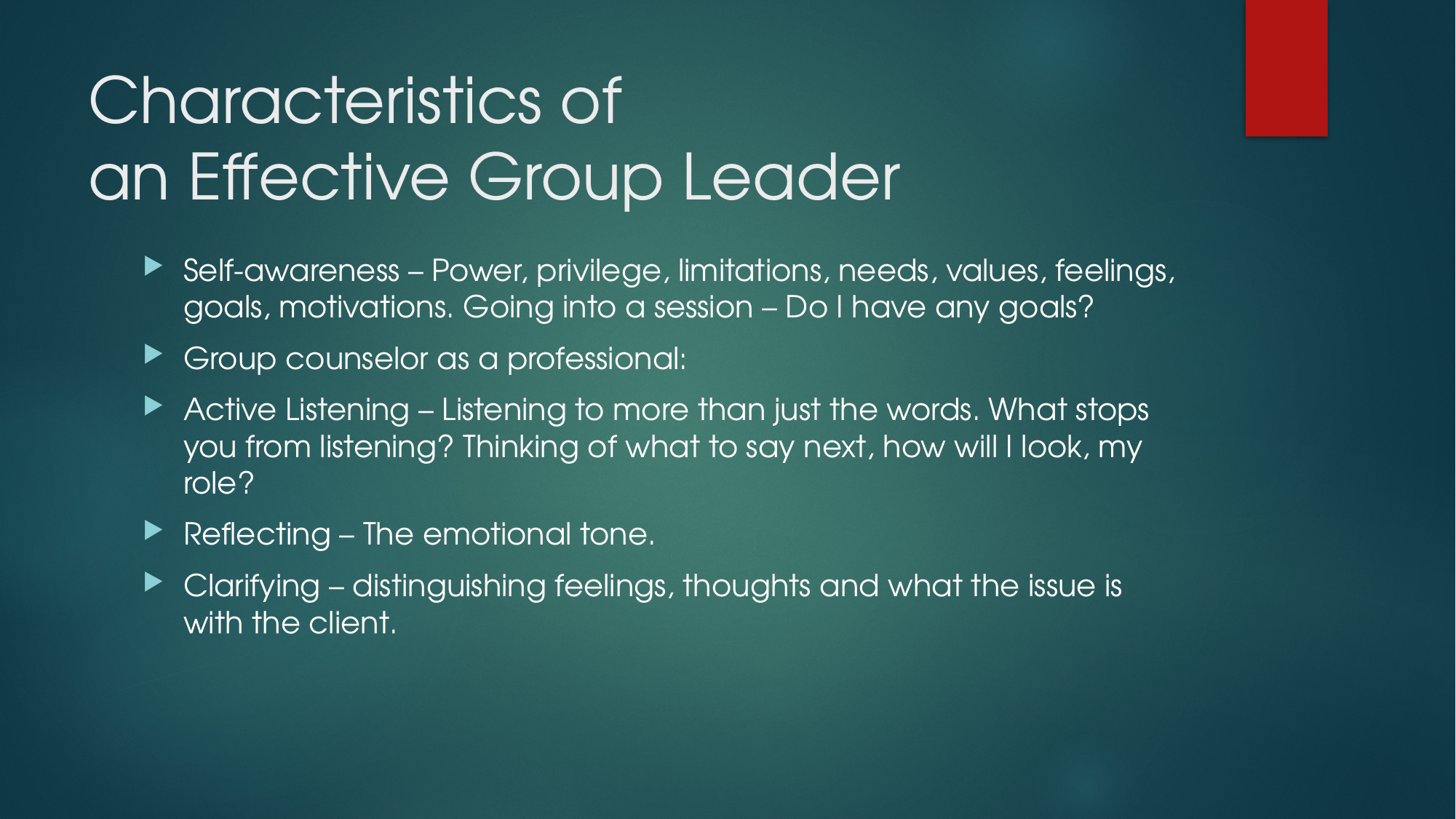

# Characteristics of an Effective Group Leader
Self-awareness – Power, privilege, limitations, needs, values, feelings, goals, motivations. Going into a session – Do I have any goals?
Group counselor as a professional:
Active Listening – Listening to more than just the words. What stops you from listening? Thinking of what to say next, how will I look, my role?
Reflecting – The emotional tone.
Clarifying – distinguishing feelings, thoughts and what the issue is with the client.